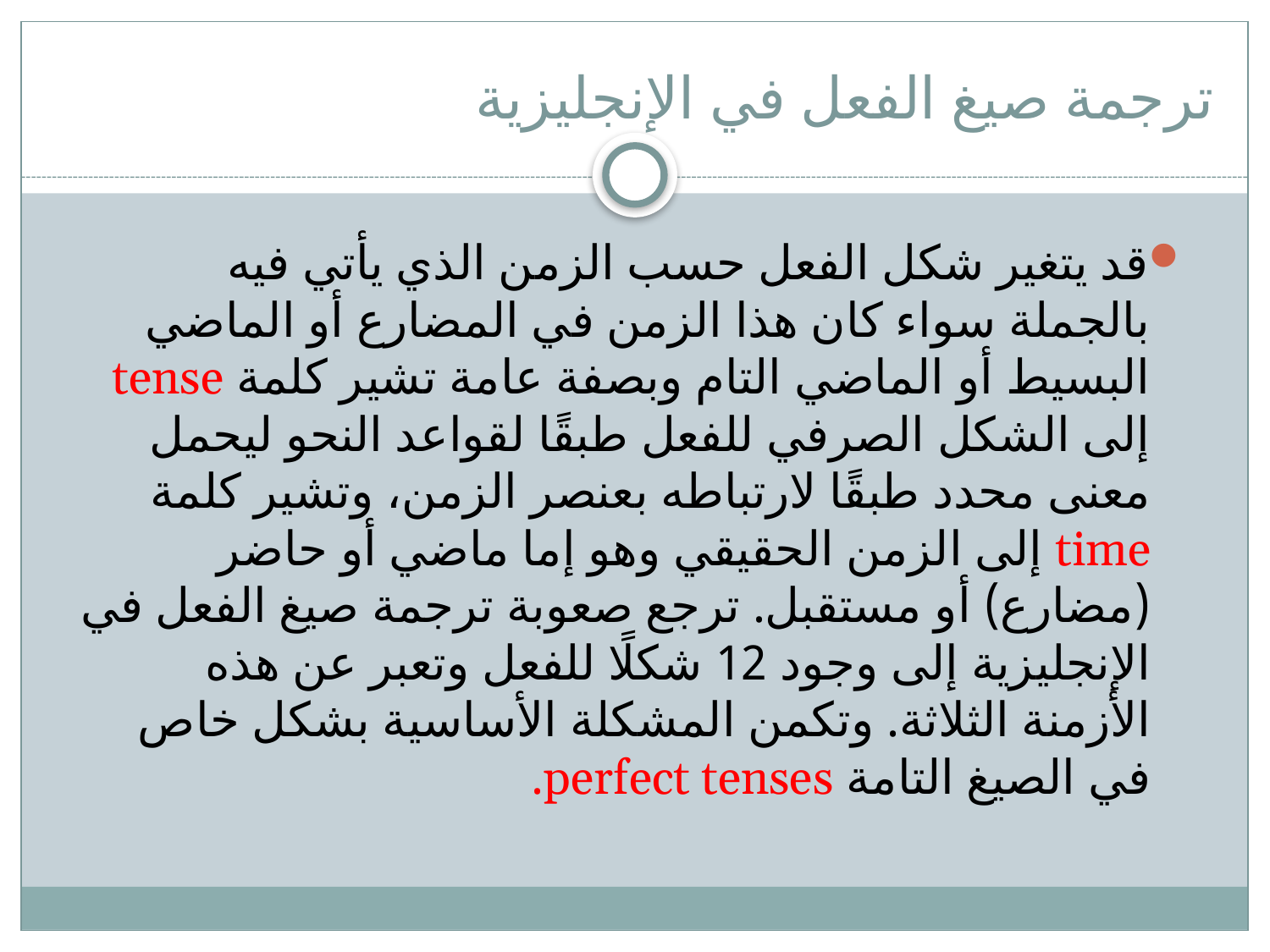

# ترجمة صيغ الفعل في الإنجليزية
قد يتغير شكل الفعل حسب الزمن الذي يأتي فيه بالجملة سواء كان هذا الزمن في المضارع أو الماضي البسيط أو الماضي التام وبصفة عامة تشير كلمة tense  إلى الشكل الصرفي للفعل طبقًا لقواعد النحو ليحمل معنى محدد طبقًا لارتباطه بعنصر الزمن، وتشير كلمة time إلى الزمن الحقيقي وهو إما ماضي أو حاضر (مضارع) أو مستقبل. ترجع صعوبة ترجمة صيغ الفعل في الإنجليزية إلى وجود 12 شكلًا للفعل وتعبر عن هذه الأزمنة الثلاثة. وتكمن المشكلة الأساسية بشكل خاص في الصيغ التامة perfect tenses.